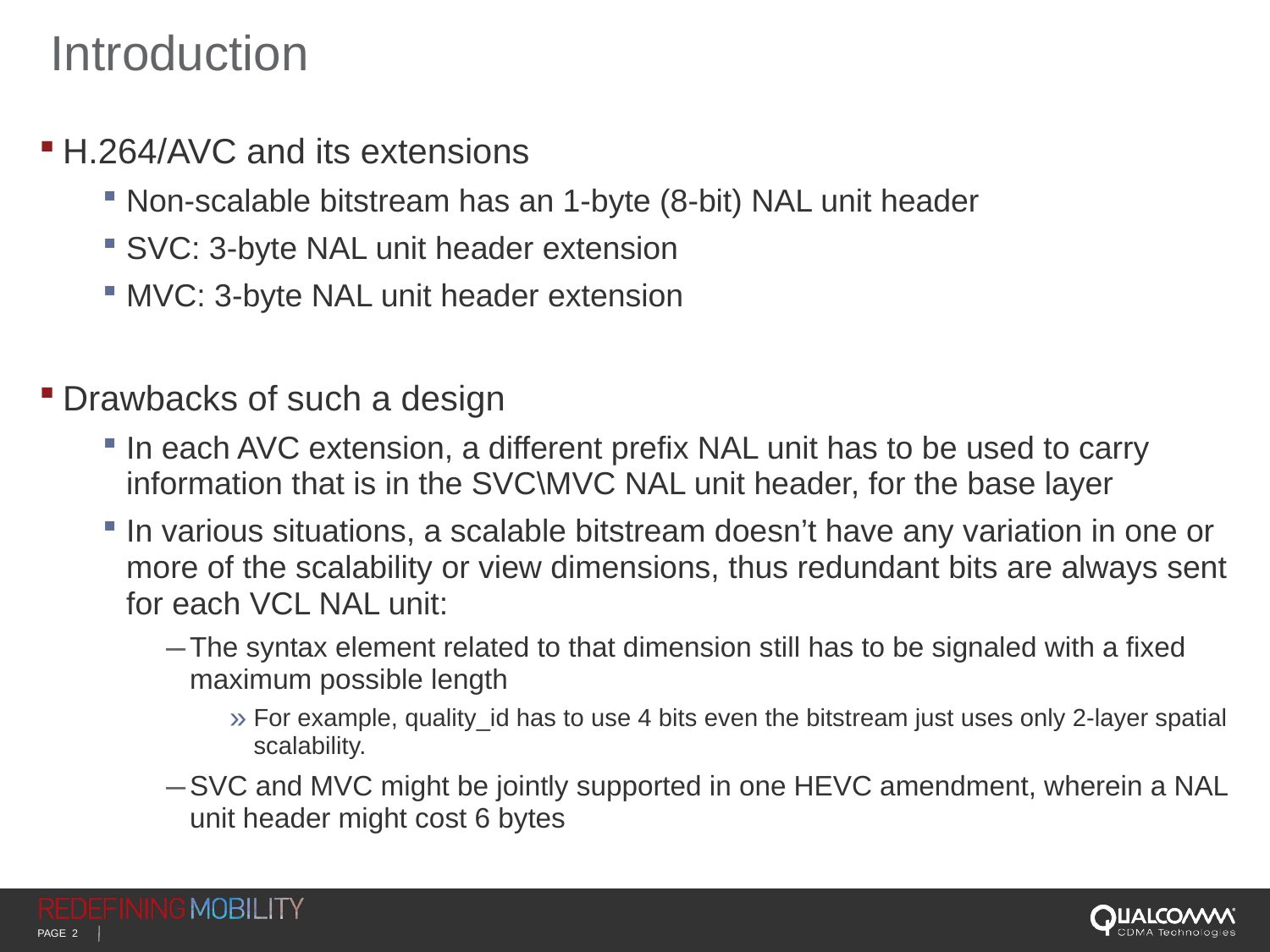

# Introduction
H.264/AVC and its extensions
Non-scalable bitstream has an 1-byte (8-bit) NAL unit header
SVC: 3-byte NAL unit header extension
MVC: 3-byte NAL unit header extension

Drawbacks of such a design
In each AVC extension, a different prefix NAL unit has to be used to carry information that is in the SVC\MVC NAL unit header, for the base layer
In various situations, a scalable bitstream doesn’t have any variation in one or more of the scalability or view dimensions, thus redundant bits are always sent for each VCL NAL unit:
The syntax element related to that dimension still has to be signaled with a fixed maximum possible length
For example, quality_id has to use 4 bits even the bitstream just uses only 2-layer spatial scalability.
SVC and MVC might be jointly supported in one HEVC amendment, wherein a NAL unit header might cost 6 bytes